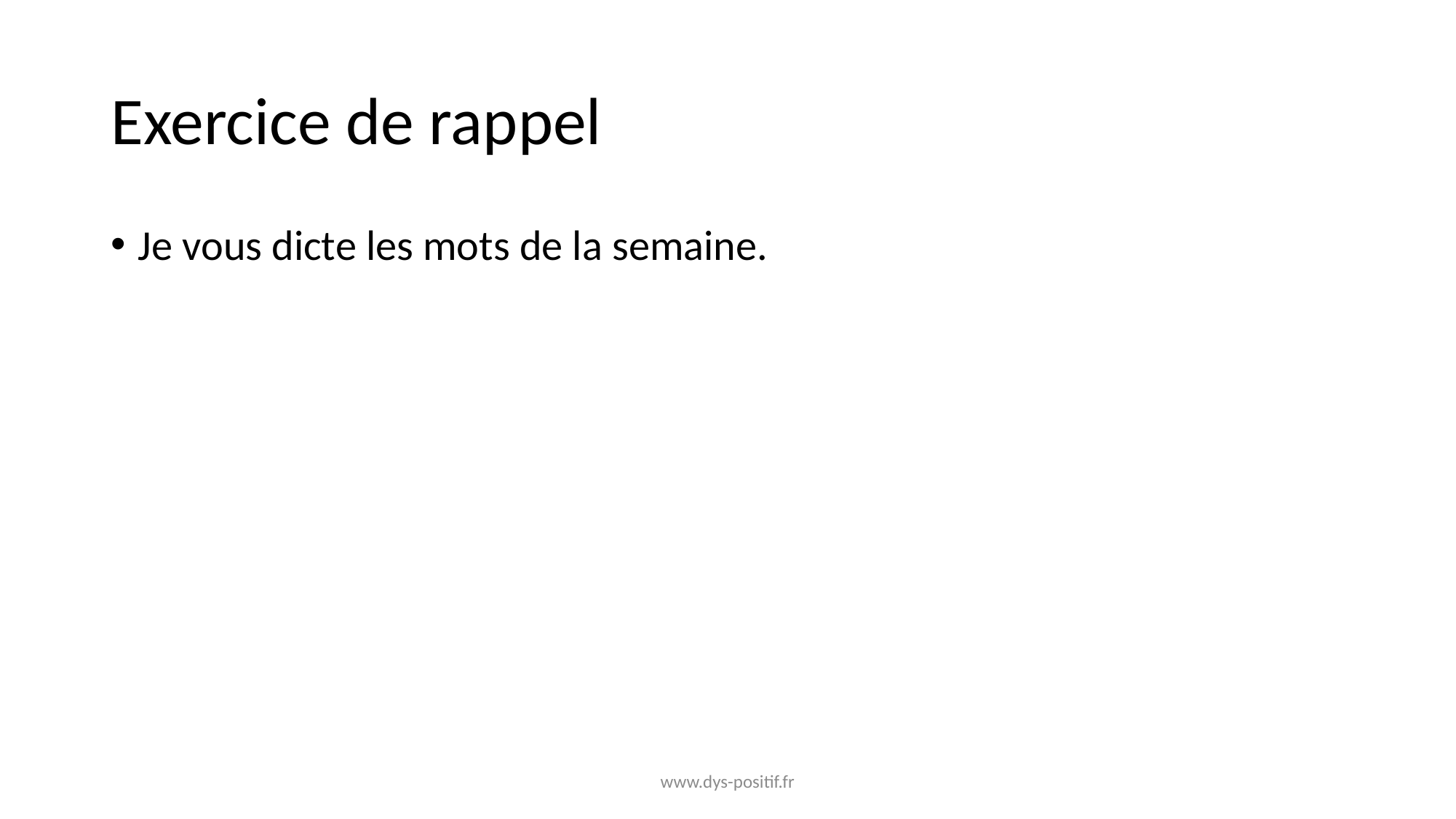

# Exercice de rappel
Je vous dicte les mots de la semaine.
www.dys-positif.fr